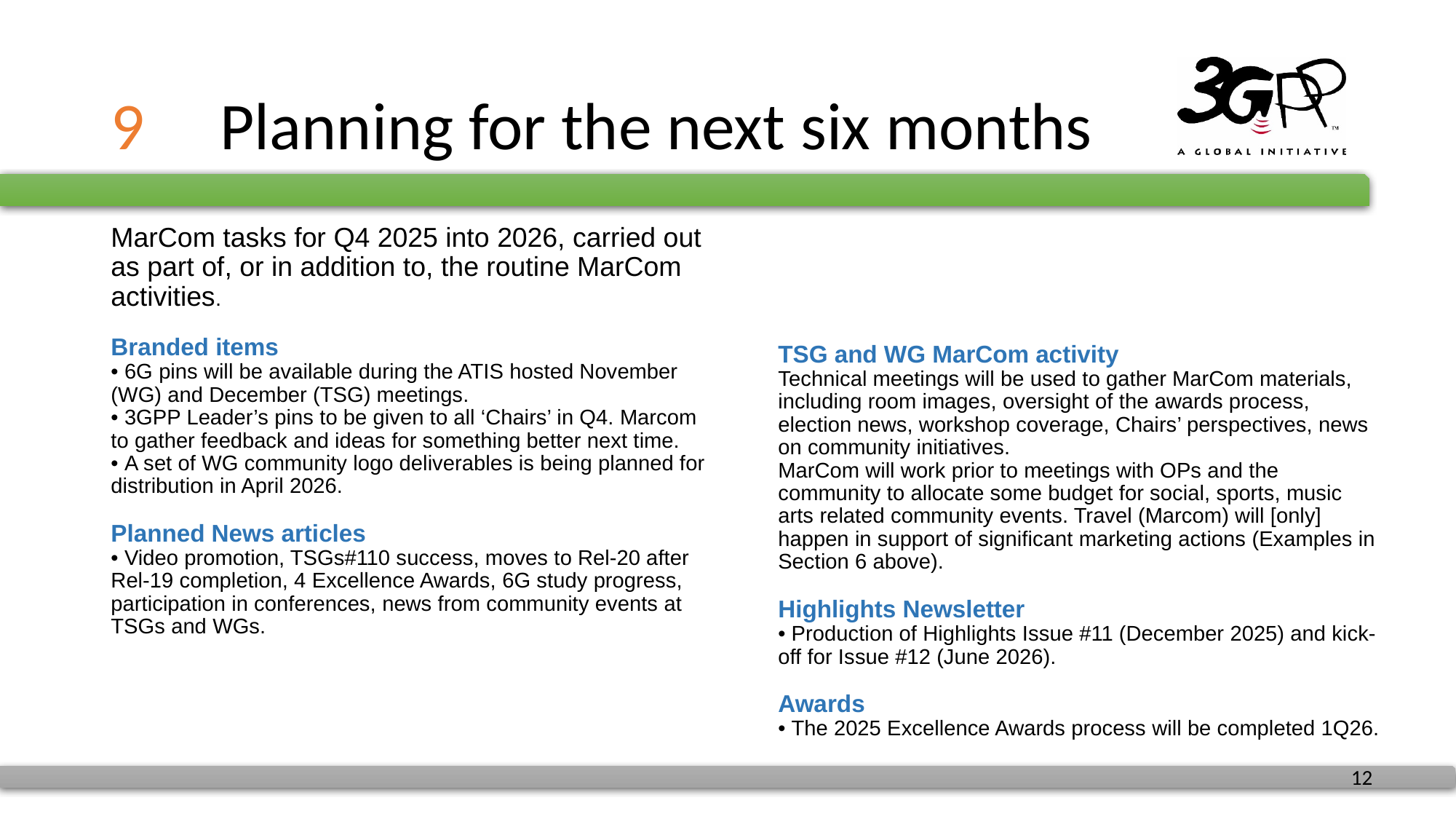

9	Planning for the next six months
MarCom tasks for Q4 2025 into 2026, carried out as part of, or in addition to, the routine MarCom activities.

Branded items
• 6G pins will be available during the ATIS hosted November (WG) and December (TSG) meetings.
• 3GPP Leader’s pins to be given to all ‘Chairs’ in Q4. Marcom to gather feedback and ideas for something better next time.
• A set of WG community logo deliverables is being planned for distribution in April 2026.

Planned News articles
• Video promotion, TSGs#110 success, moves to Rel-20 after Rel-19 completion, 4 Excellence Awards, 6G study progress, participation in conferences, news from community events at TSGs and WGs.

TSG and WG MarCom activity
Technical meetings will be used to gather MarCom materials, including room images, oversight of the awards process, election news, workshop coverage, Chairs’ perspectives, news on community initiatives.
MarCom will work prior to meetings with OPs and the community to allocate some budget for social, sports, music arts related community events. Travel (Marcom) will [only] happen in support of significant marketing actions (Examples in Section 6 above).

Highlights Newsletter
• Production of Highlights Issue #11 (December 2025) and kick-off for Issue #12 (June 2026).

Awards
• The 2025 Excellence Awards process will be completed 1Q26.